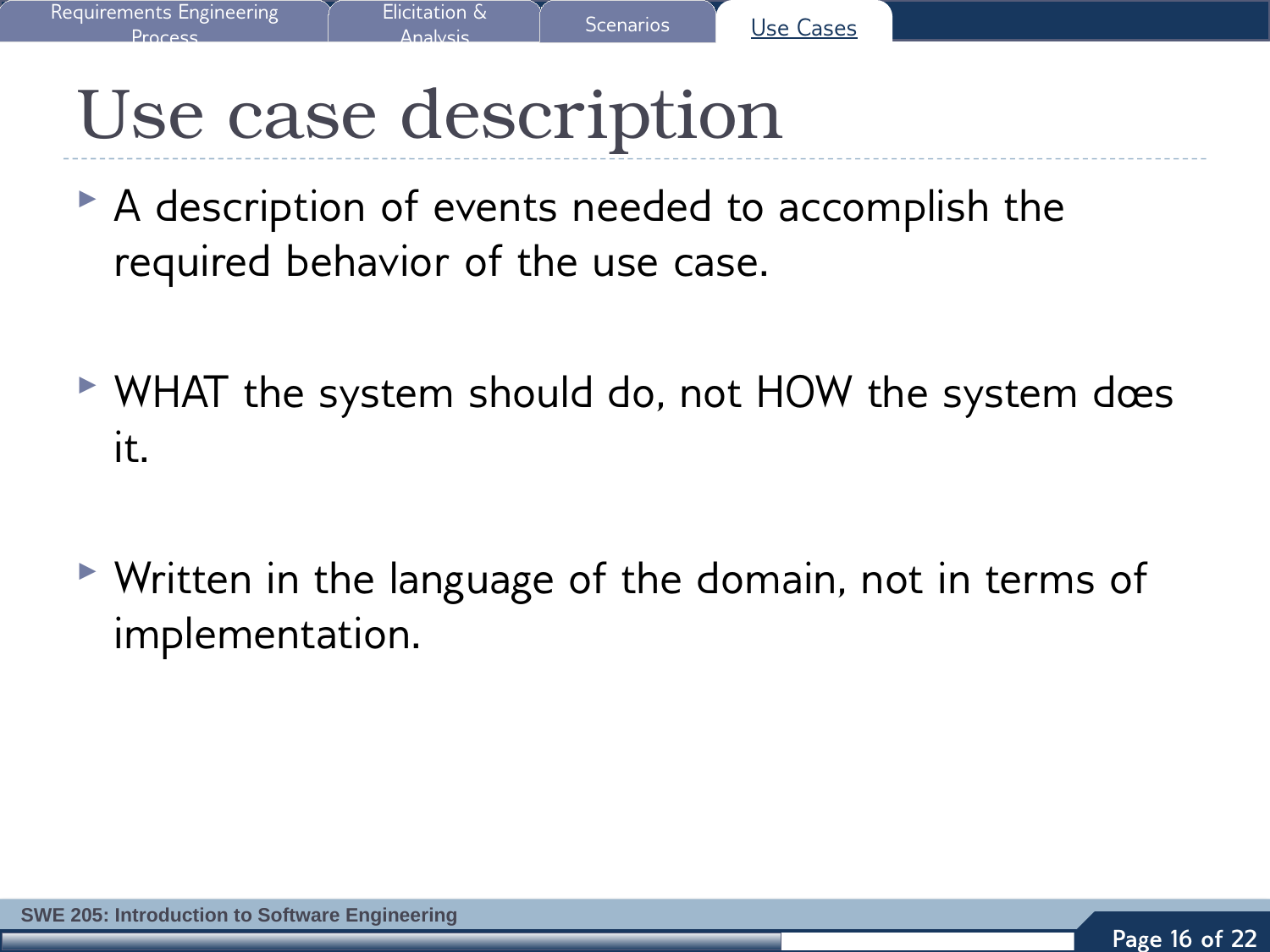

Requirements Engineering Process
Elicitation & Analysis
Scenarios
Use Cases
# Use case description
A description of events needed to accomplish the required behavior of the use case.

WHAT the system should do, not HOW the system does it.

Written in the language of the domain, not in terms of implementation.
Page 16 of 22